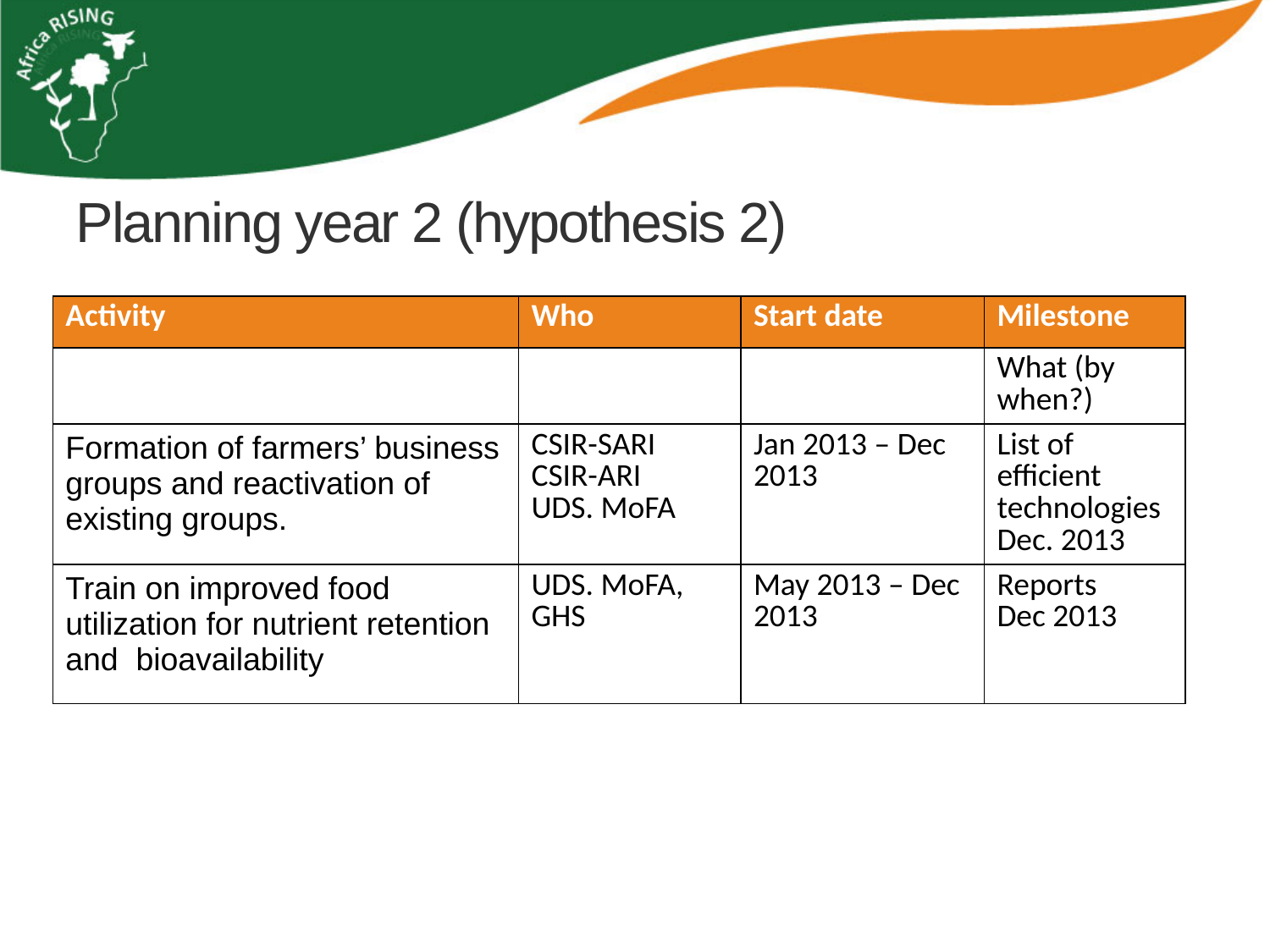

# Planning year 2 (hypothesis 2)
| Activity | Who | Start date | Milestone |
| --- | --- | --- | --- |
|  |  |  | What (by when?) |
| Formation of farmers’ business groups and reactivation of existing groups. | CSIR-SARI CSIR-ARI UDS. MoFA | Jan 2013 – Dec 2013 | List of efficient technologies Dec. 2013 |
| Train on improved food utilization for nutrient retention and bioavailability | UDS. MoFA, GHS | May 2013 – Dec 2013 | Reports Dec 2013 |